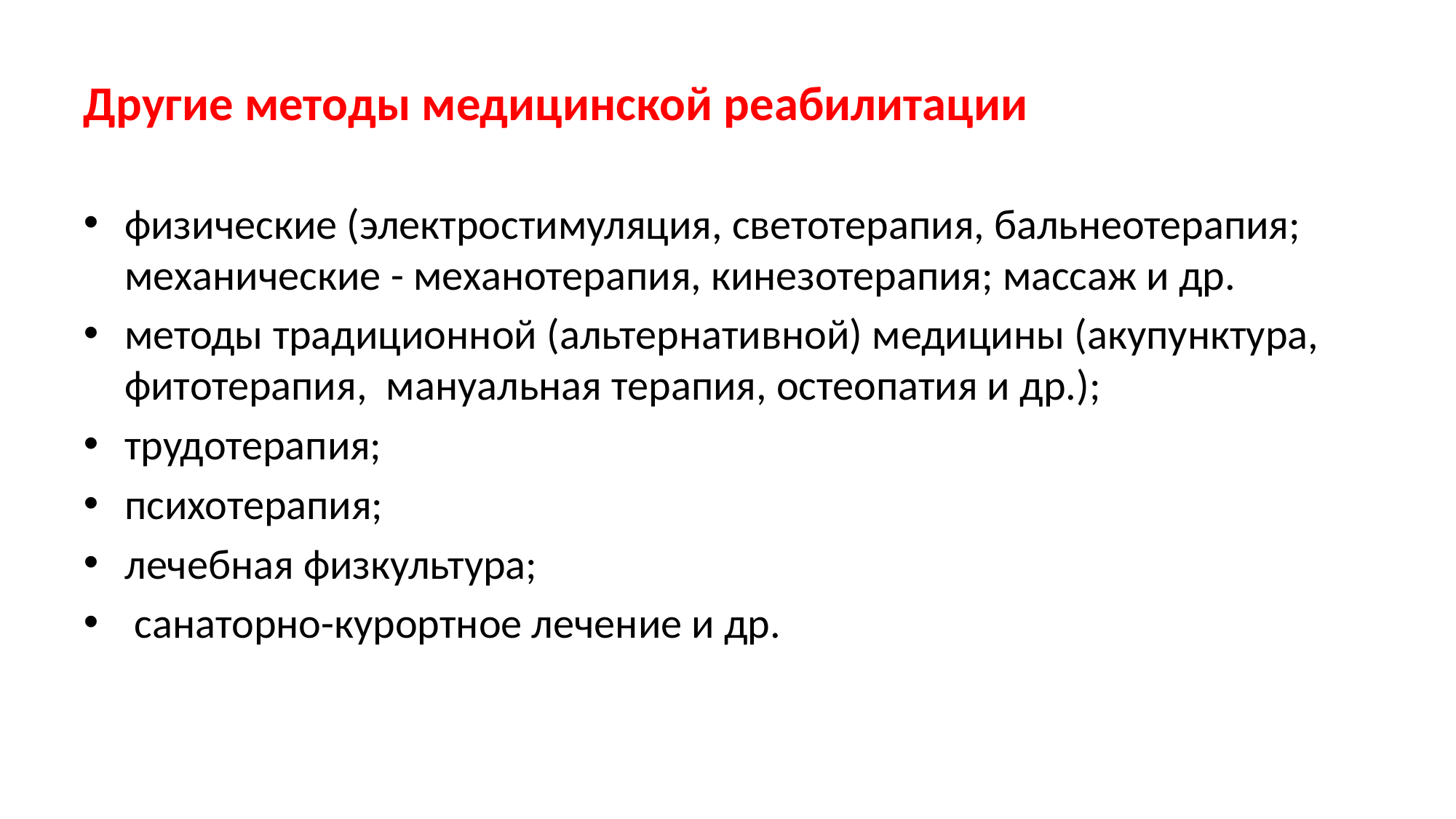

# Другие методы медицинской реабилитации
физические (электростимуляция, светотерапия, бальнеотерапия; механические - механотерапия, кинезотерапия; массаж и др.
методы традиционной (альтернативной) медицины (акупунктура, фитотерапия,  мануальная терапия, остеопатия и др.);
трудотерапия;
психотерапия;
лечебная физкультура;
 санаторно-курортное лечение и др.